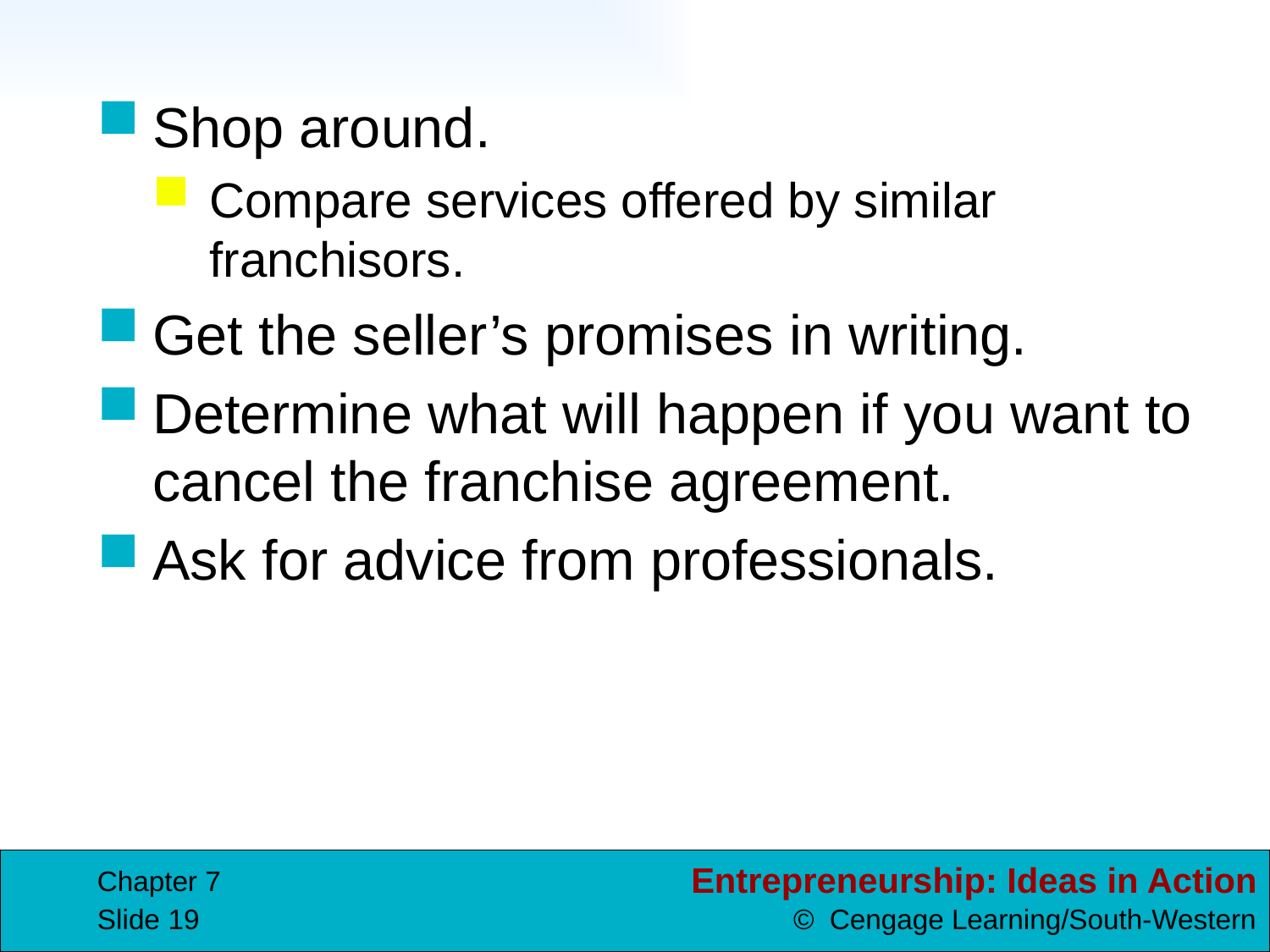

Shop around.
Compare services offered by similar franchisors.
Get the seller’s promises in writing.
Determine what will happen if you want to cancel the franchise agreement.
Ask for advice from professionals.

Chapter 7
Slide 19